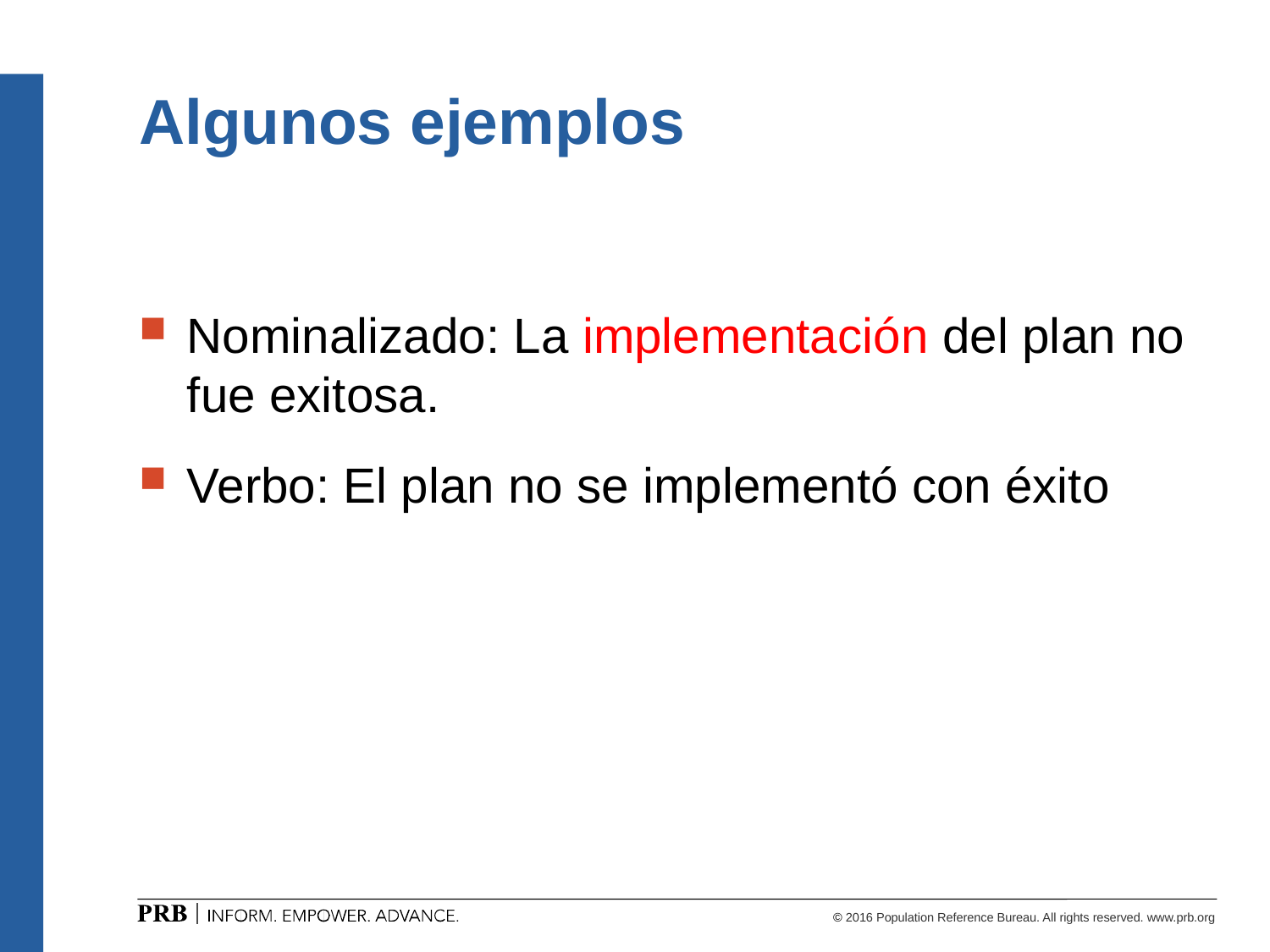

# Algunos ejemplos

Nominalizado: La implementación del plan no fue exitosa.
Verbo: El plan no se implementó con éxito